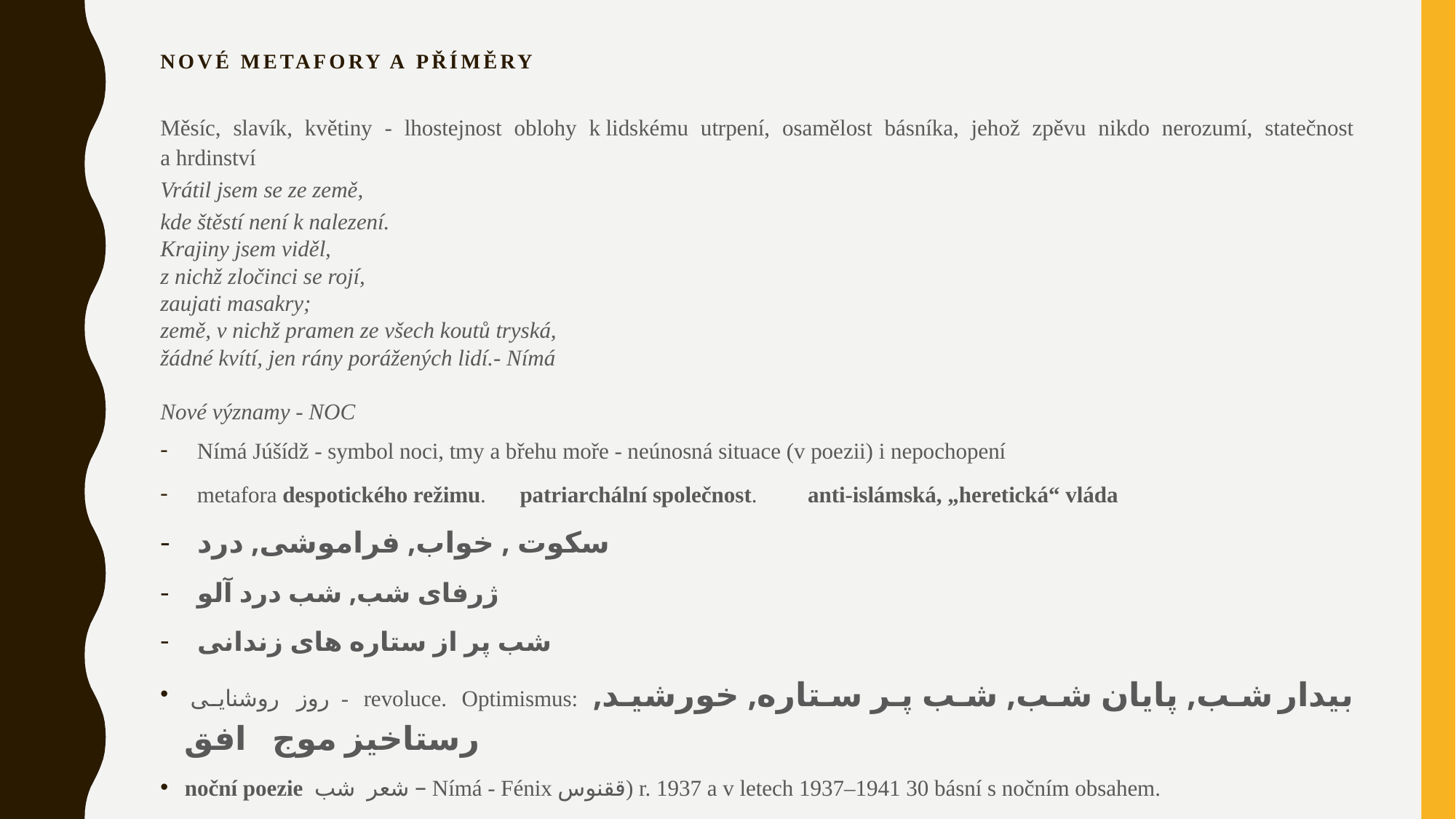

# Nové metafory a příměry
Měsíc, slavík, květiny - lhostejnost oblohy k lidskému utrpení, osamělost básníka, jehož zpěvu nikdo nerozumí, statečnost a hrdinství
Vrátil jsem se ze země,
kde štěstí není k nalezení.
Krajiny jsem viděl,
z nichž zločinci se rojí,
zaujati masakry;
země, v nichž pramen ze všech koutů tryská,
žádné kvítí, jen rány porážených lidí.- Nímá

Nové významy - NOC
Nímá Júšídž - symbol noci, tmy a břehu moře - neúnosná situace (v poezii) i nepochopení
metafora despotického režimu.      patriarchální společnost.         anti-islámská, „heretická“ vláda
سکوت , خواب, فراموشی, درد
ژرفای شب, شب درد آلو
شب پر از ستاره های زندانی
 روز   روشنایی  - revoluce. Optimismus: بیدار شب, پایان شب, شب پر ستاره, خورشید, رستاخیز موج   افق
noční poezie  شعر  شب – Nímá - Fénix ققنوس) r. 1937 a v letech 1937–1941 30 básní s nočním obsahem.